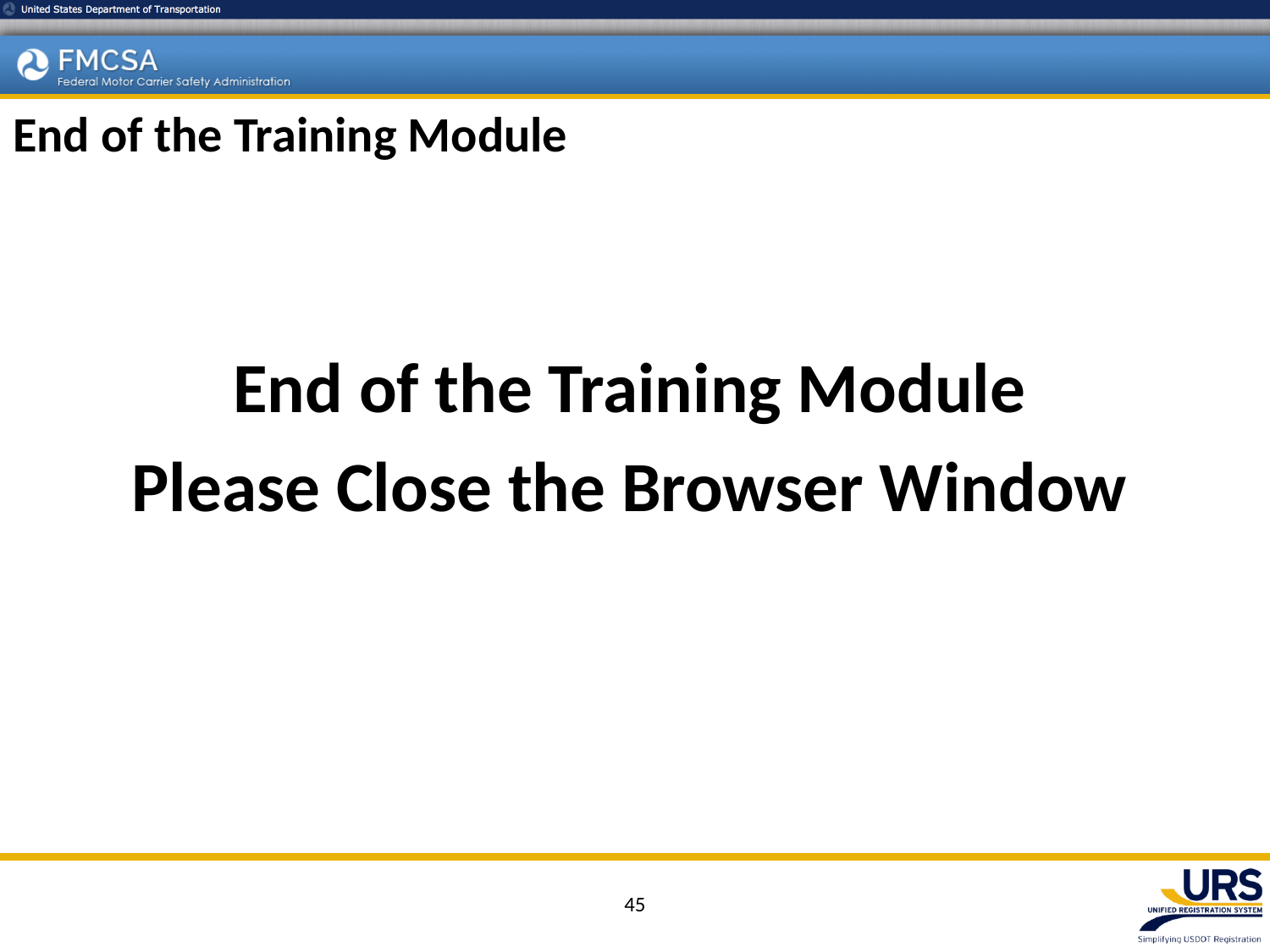

# End of the Training Module
End of the Training Module
Please Close the Browser Window
45